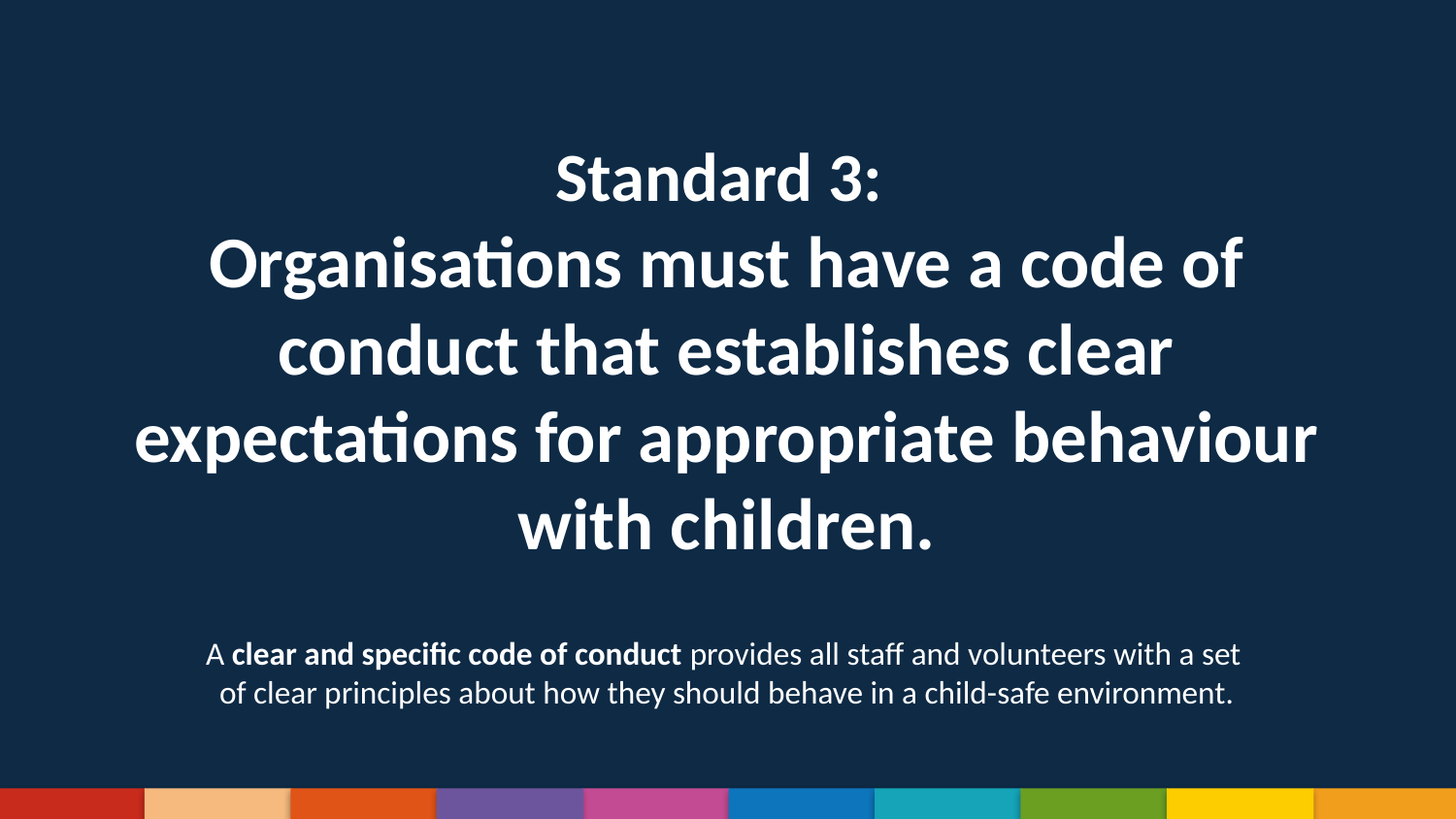

Standard 3:
Organisations must have a code of conduct that establishes clear expectations for appropriate behaviour with children.
A clear and specific code of conduct provides all staff and volunteers with a set
of clear principles about how they should behave in a child-safe environment.